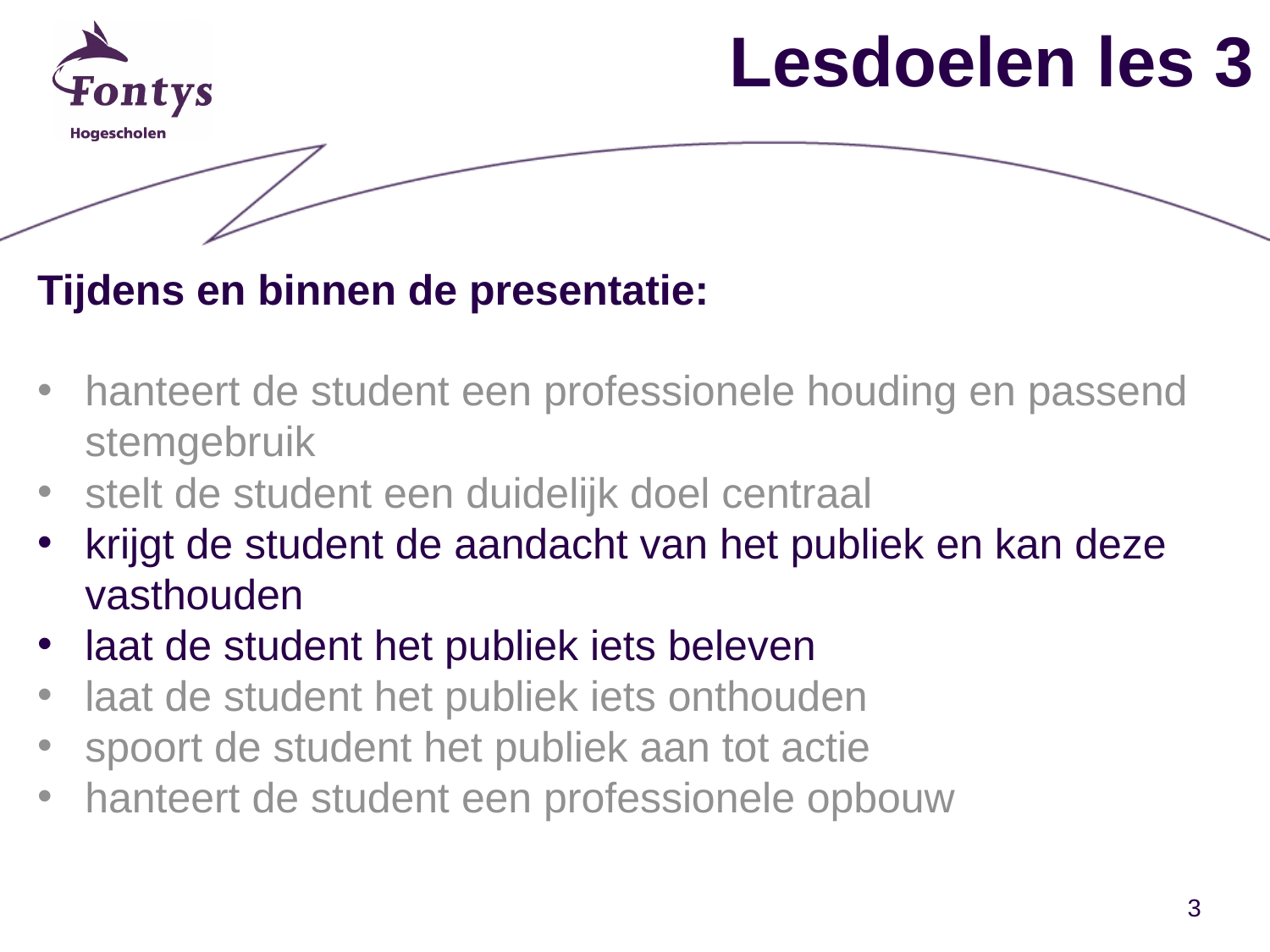

Lesdoelen les 3
Tijdens en binnen de presentatie:

hanteert de student een professionele houding en passend stemgebruik
stelt de student een duidelijk doel centraal
krijgt de student de aandacht van het publiek en kan deze vasthouden
laat de student het publiek iets beleven
laat de student het publiek iets onthouden
spoort de student het publiek aan tot actie
hanteert de student een professionele opbouw